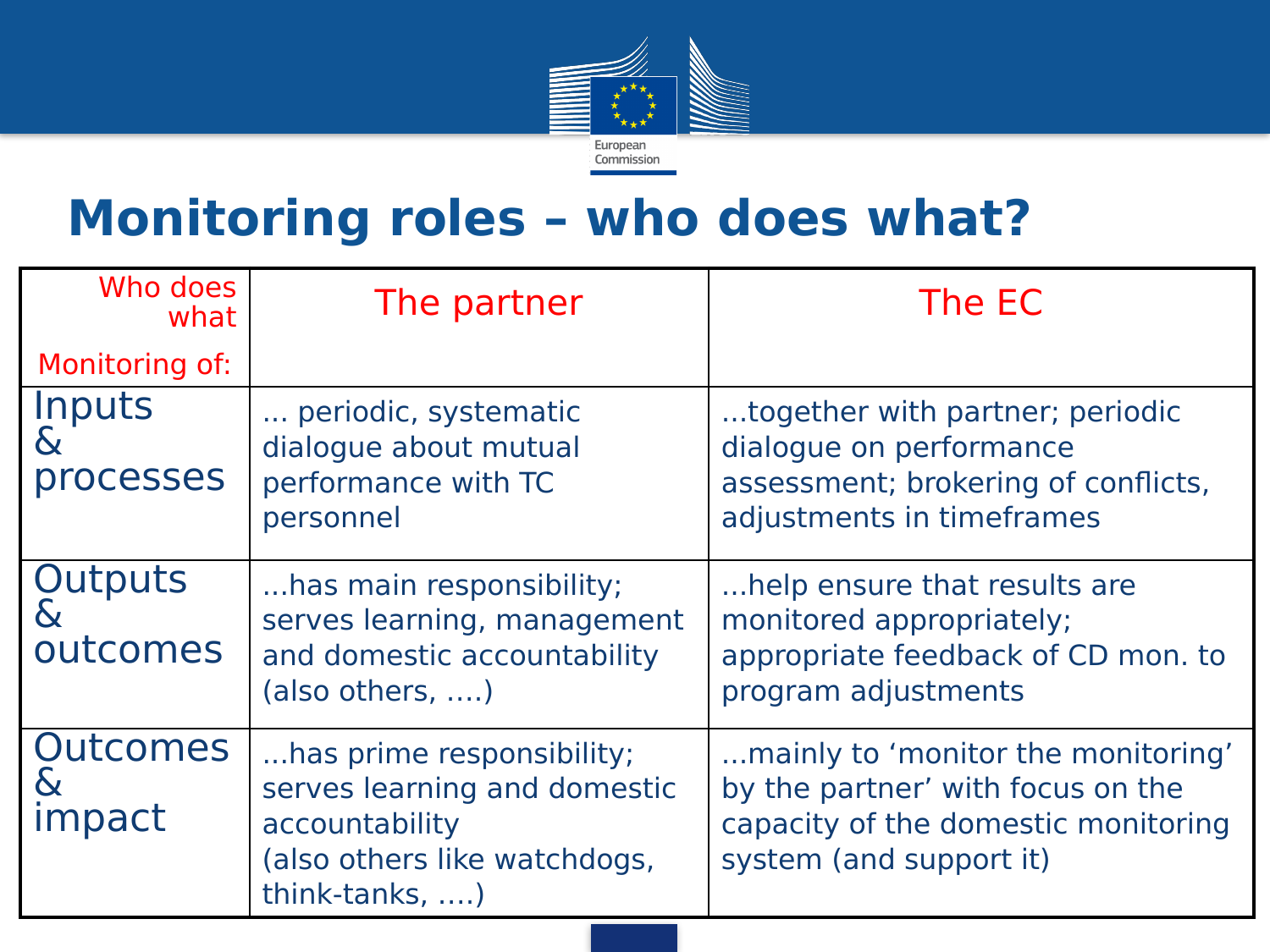

# Monitoring roles – who does what?
| Who does what Monitoring of: | The partner | The EC |
| --- | --- | --- |
| Inputs & processes | ... periodic, systematic dialogue about mutual performance with TC personnel | ...together with partner; periodic dialogue on performance assessment; brokering of conflicts, adjustments in timeframes |
| Outputs & outcomes | ...has main responsibility; serves learning, management and domestic accountability (also others, ….) | ...help ensure that results are monitored appropriately; appropriate feedback of CD mon. to program adjustments |
| Outcomes & impact | ...has prime responsibility; serves learning and domestic accountability (also others like watchdogs, think-tanks, ….) | ...mainly to ‘monitor the monitoring’ by the partner’ with focus on the capacity of the domestic monitoring system (and support it) |